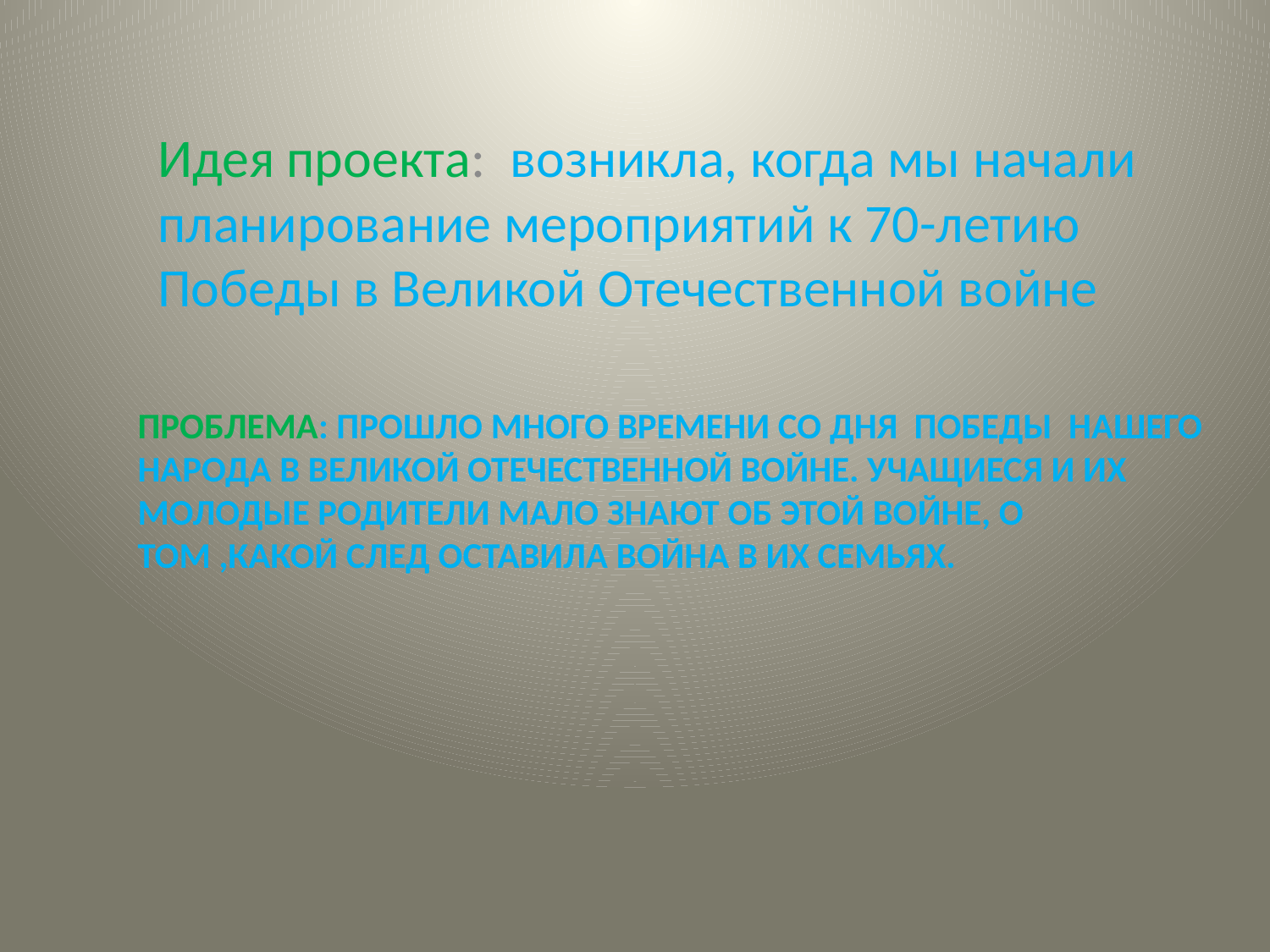

Идея проекта:  возникла, когда мы начали планирование мероприятий к 70-летию Победы в Великой Отечественной войне
# Проблема: прошло много ВРЕМЕНИ СО Дня  Победы  нашего народа в Великой Отечественной войне. Учащиеся и их молодые родители мало знают об этой войне, о том ,какой след оставила война в их семьях.